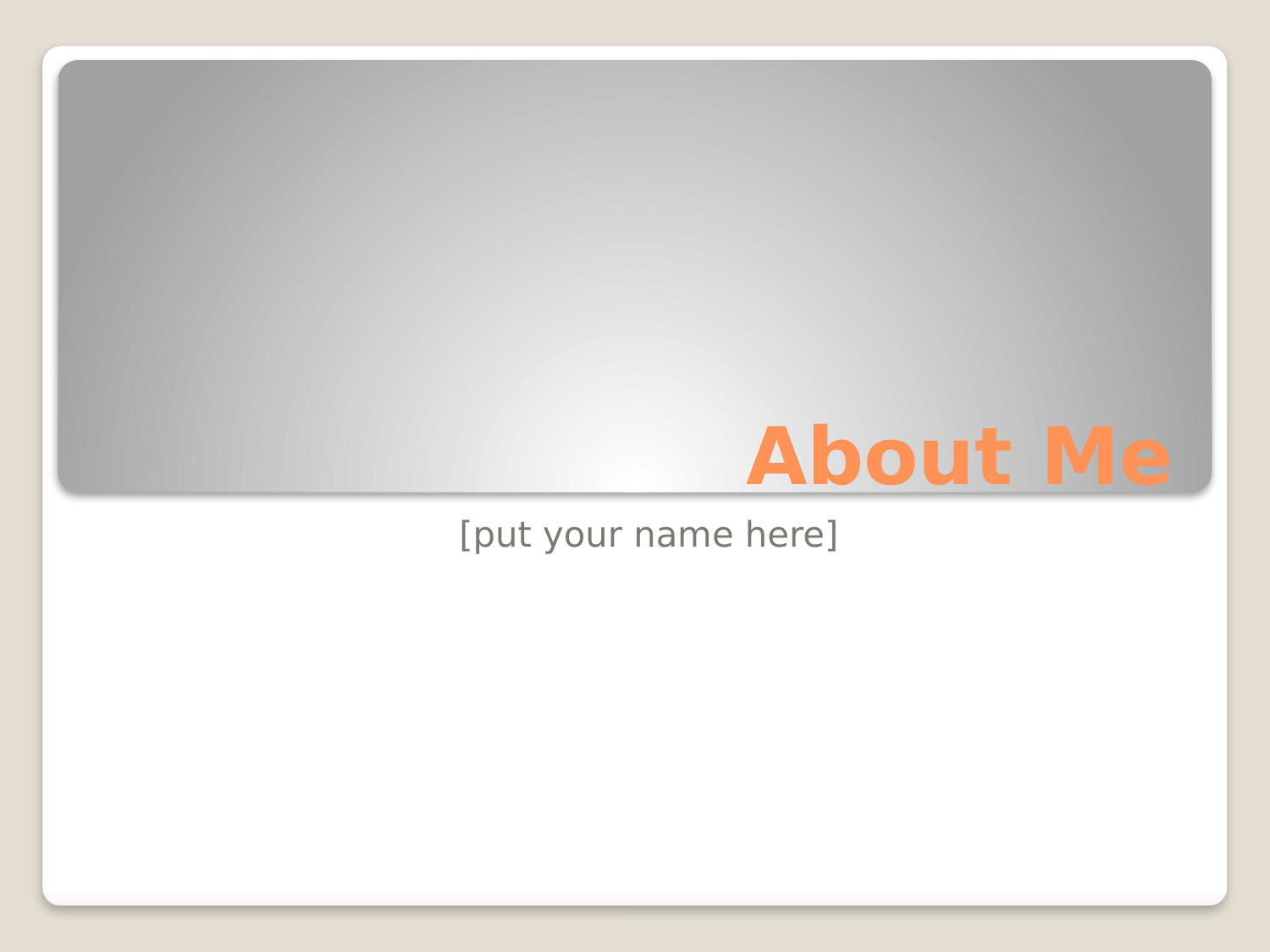

# About Me
[put your name here]